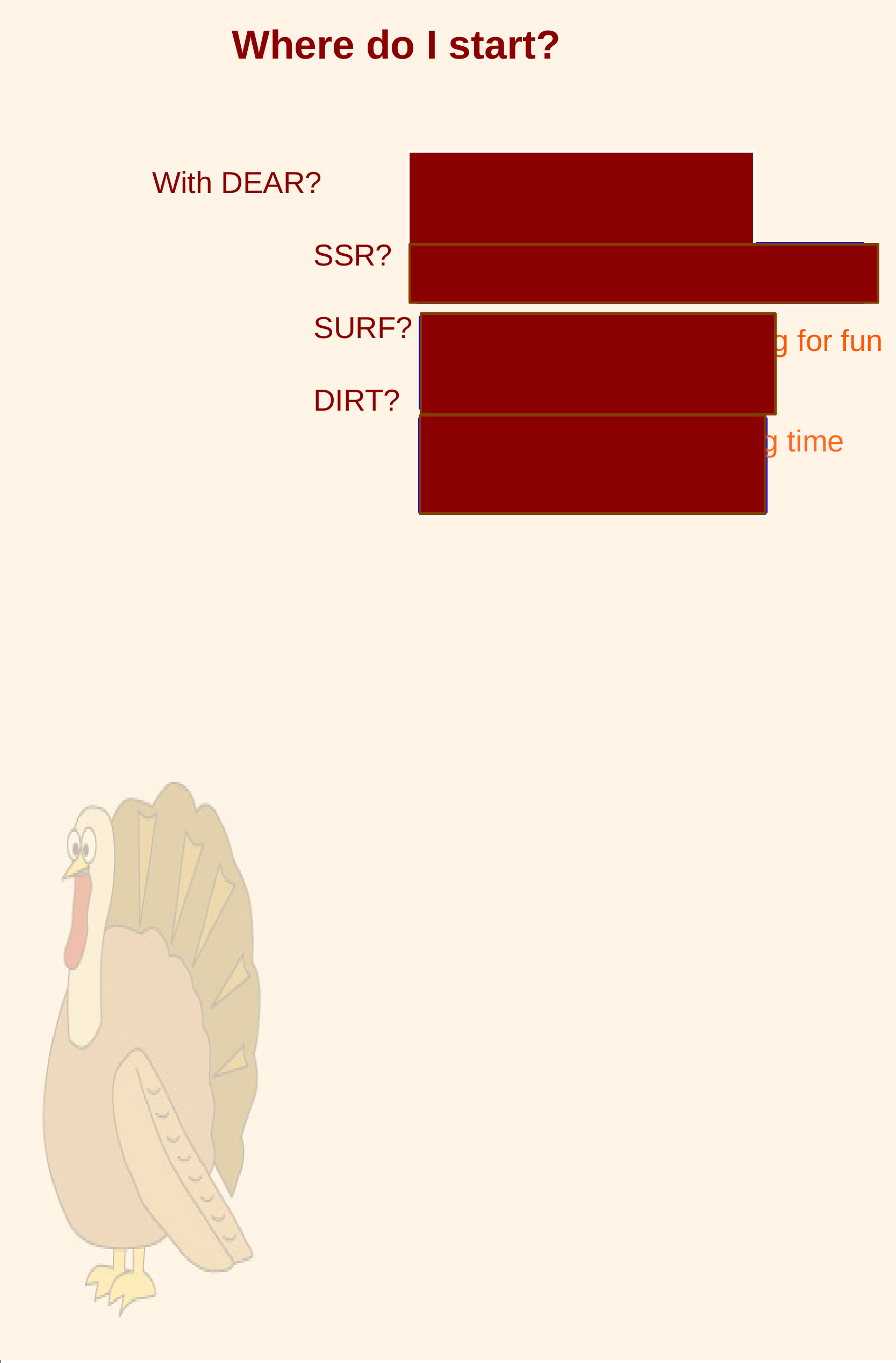

Where do I start?
drop everything
and read

With DEAR?

		SSR?

		SURF?

		DIRT?

silent sustained reading
silent uninterrupted reading for fun

direct instructional reading time